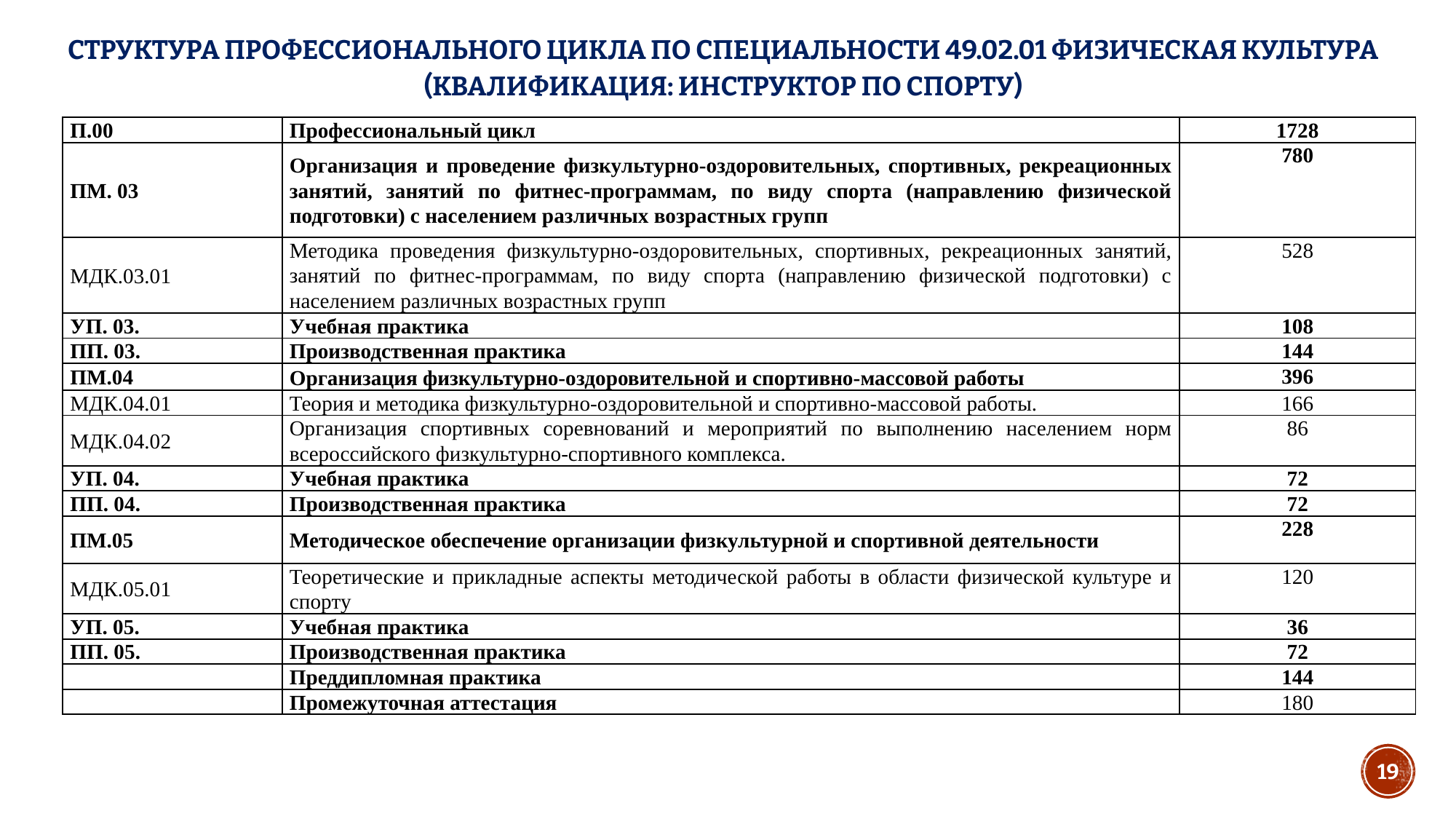

# Структура профессионального цикла по специальности 49.02.01 Физическая культура (квалификация: инструктор по спорту)
| П.00 | Профессиональный цикл | 1728 |
| --- | --- | --- |
| ПМ. 03 | Организация и проведение физкультурно-оздоровительных, спортивных, рекреационных занятий, занятий по фитнес-программам, по виду спорта (направлению физической подготовки) с населением различных возрастных групп | 780 |
| МДК.03.01 | Методика проведения физкультурно-оздоровительных, спортивных, рекреационных занятий, занятий по фитнес-программам, по виду спорта (направлению физической подготовки) с населением различных возрастных групп | 528 |
| УП. 03. | Учебная практика | 108 |
| ПП. 03. | Производственная практика | 144 |
| ПМ.04 | Организация физкультурно-оздоровительной и спортивно-массовой работы | 396 |
| МДК.04.01 | Теория и методика физкультурно-оздоровительной и спортивно-массовой работы. | 166 |
| МДК.04.02 | Организация спортивных соревнований и мероприятий по выполнению населением норм всероссийского физкультурно-спортивного комплекса. | 86 |
| УП. 04. | Учебная практика | 72 |
| ПП. 04. | Производственная практика | 72 |
| ПМ.05 | Методическое обеспечение организации физкультурной и спортивной деятельности | 228 |
| МДК.05.01 | Теоретические и прикладные аспекты методической работы в области физической культуре и спорту | 120 |
| УП. 05. | Учебная практика | 36 |
| ПП. 05. | Производственная практика | 72 |
|  | Преддипломная практика | 144 |
|  | Промежуточная аттестация | 180 |

19